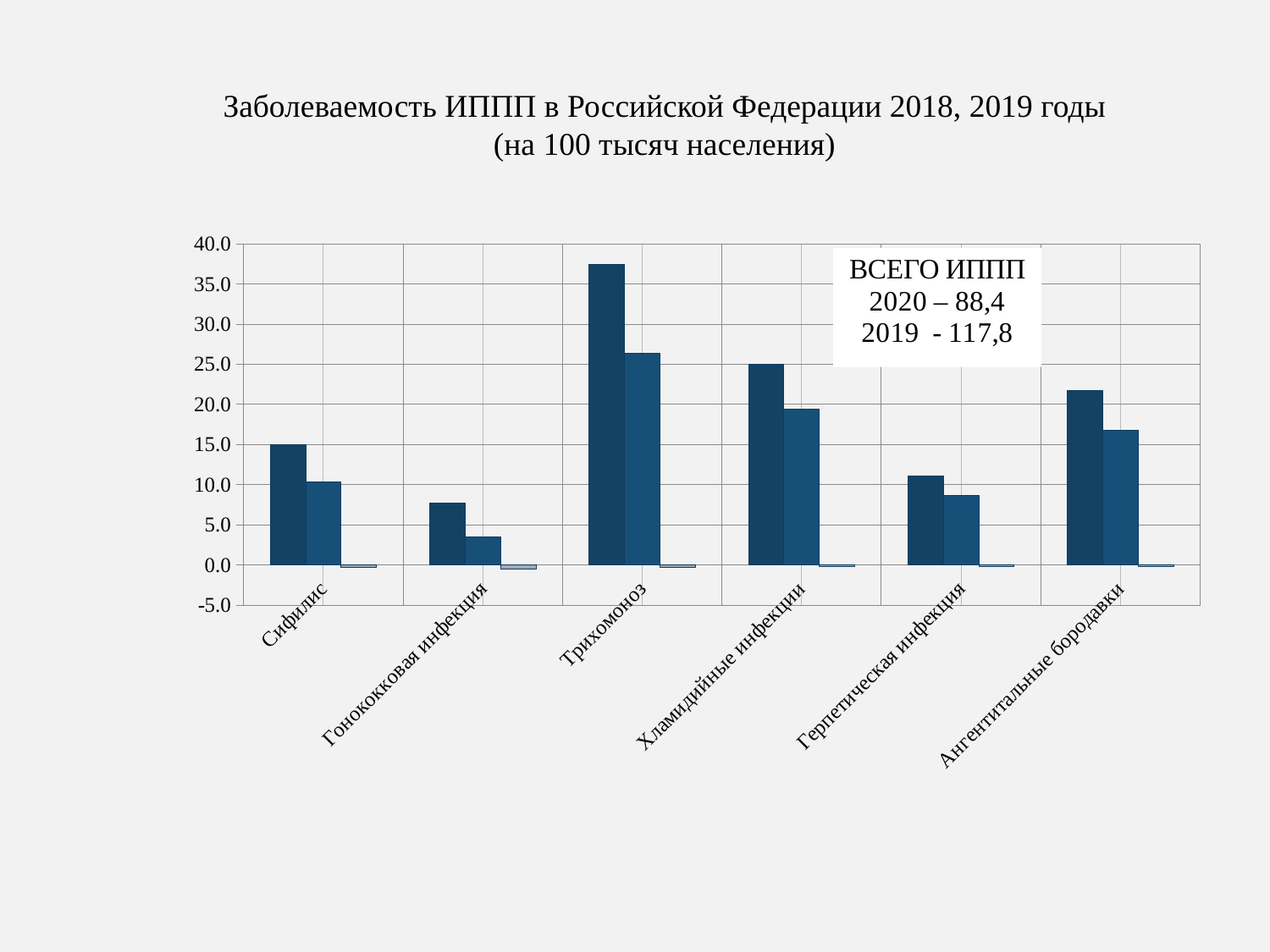

Заболеваемость ИППП в Российской Федерации 2018, 2019 годы
(на 100 тысяч населения)

### Chart

| Category | 2019 | 2020 | % изменения |
|---|---|---|---|
| Сифилис | 15.0 | 10.4 | -0.30666666666666675 |
| Гонококковая инфекция | 7.7 | 3.5 | -0.5454545454545454 |
| Трихомоноз | 37.4 | 26.4 | -0.2941176470588236 |
| Хламидийные инфекции | 25.0 | 19.4 | -0.22400000000000006 |
| Герпетическая инфекция | 11.1 | 8.700000000000001 | -0.21621621621621628 |
| Ангентитальные бородавки | 21.7 | 16.8 | -0.2258064516129032 |